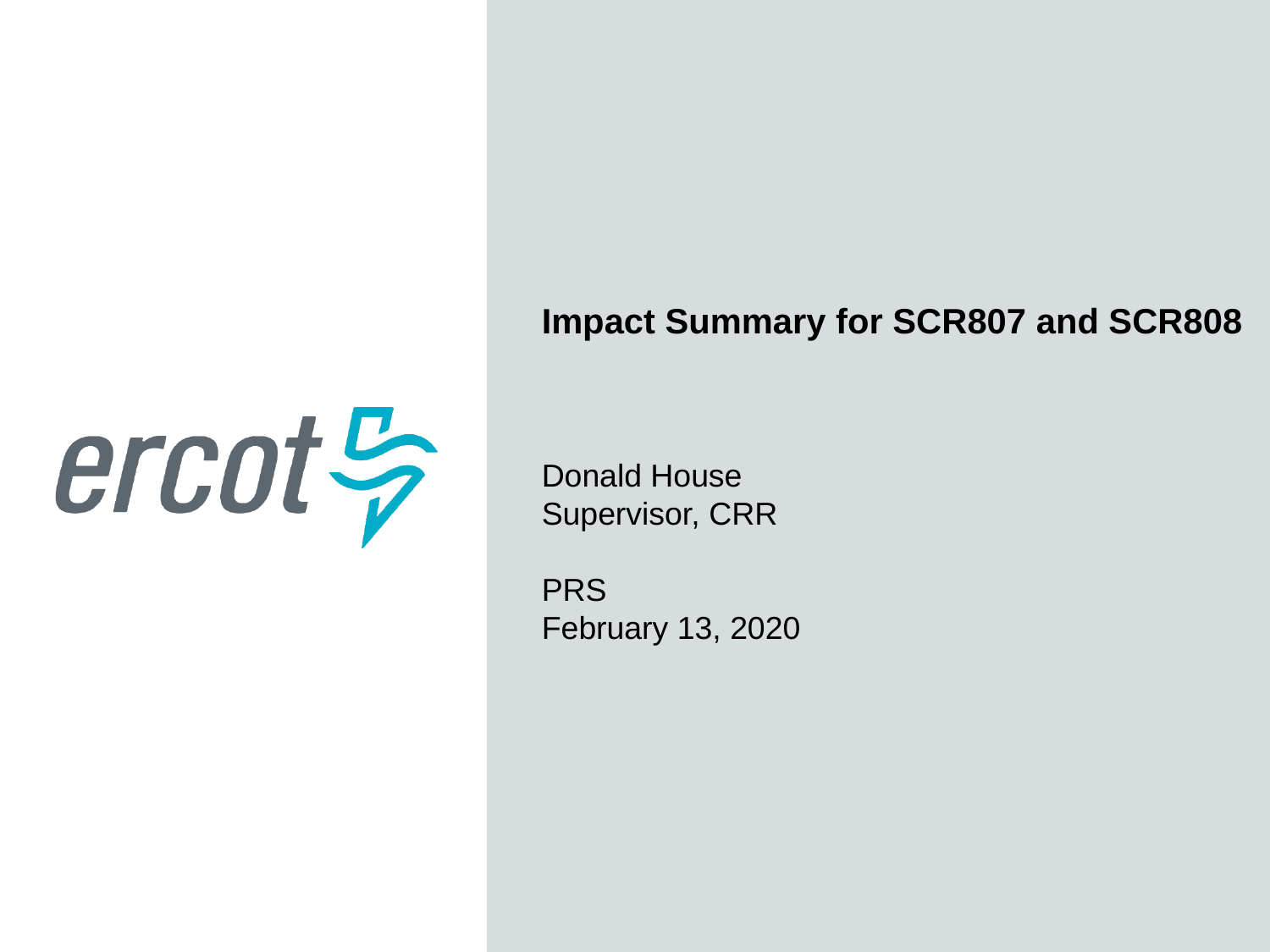

Impact Summary for SCR807 and SCR808

Donald House
Supervisor, CRR

PRS
February 13, 2020